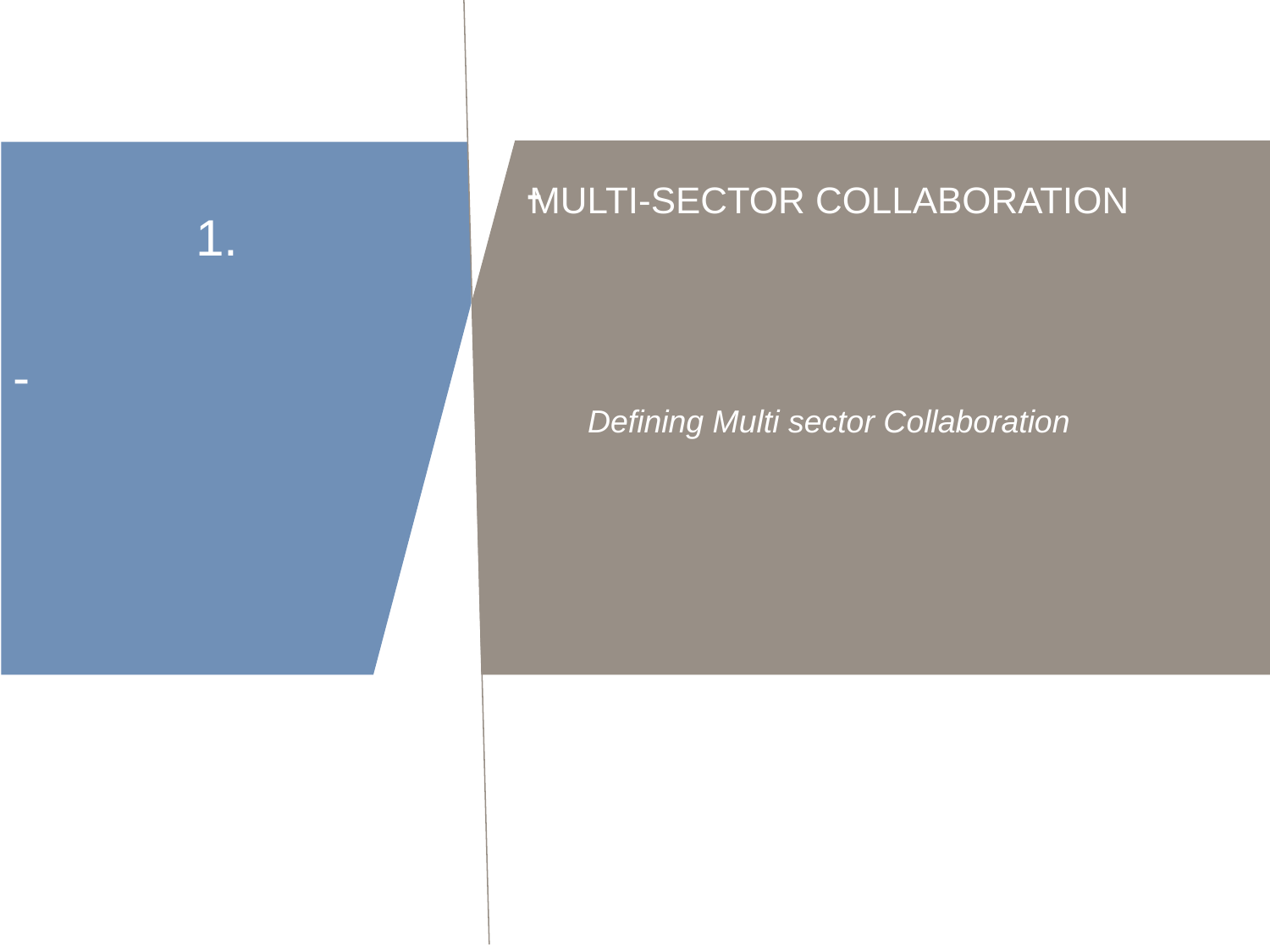

1.
-
# MULTI-SECTOR COLLABORATION

          Defining Multi sector Collaboration
-